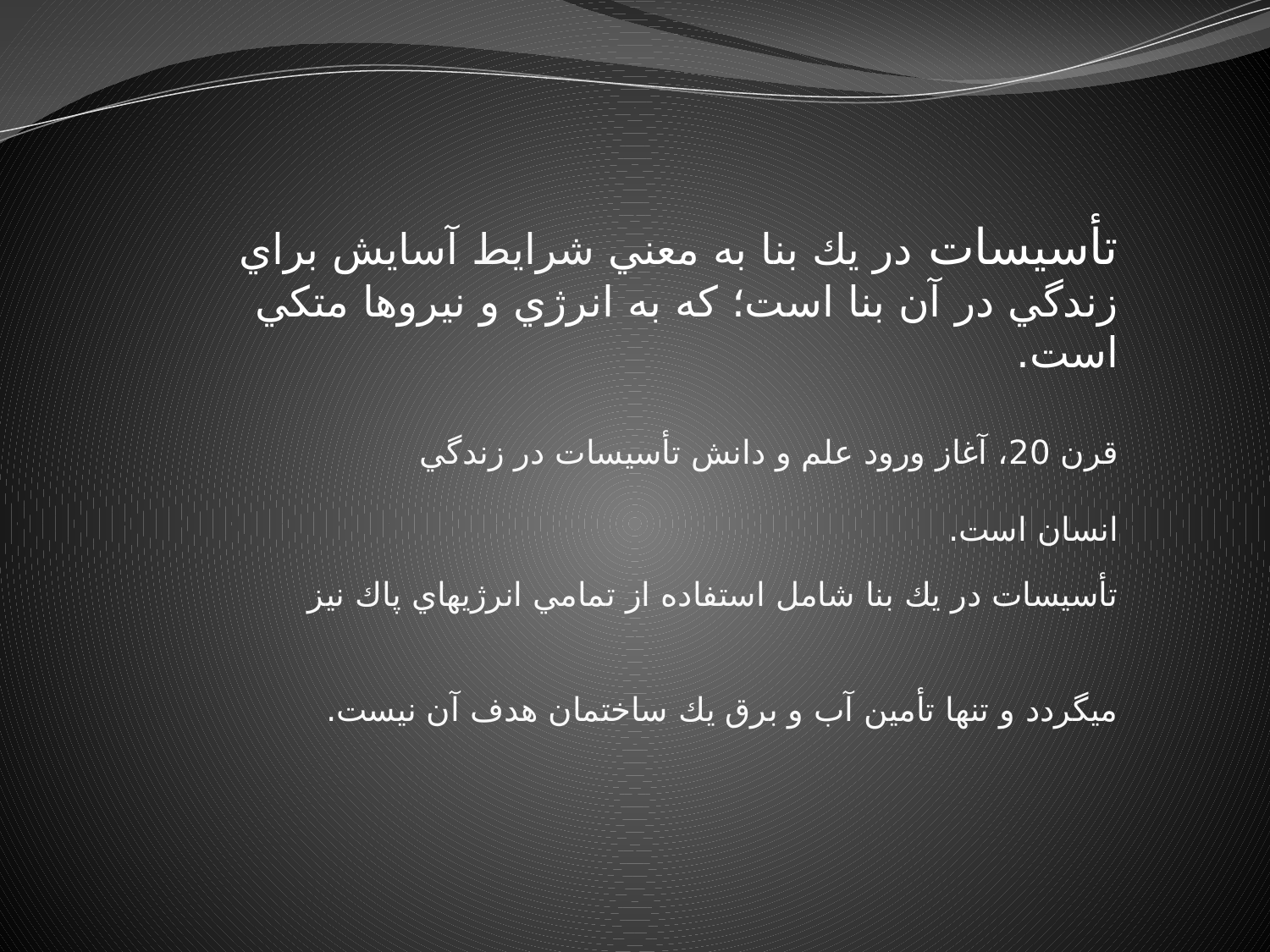

تأسيسات در يك بنا به معني شرايط آسايش براي زندگي در آن بنا است؛ كه به انرژي و نيروها متكي است.
قرن 20، آغاز ورود علم و دانش تأسيسات در زندگي انسان است.
تأسيسات در يك بنا شامل استفاده از تمامي انرژي‏هاي پاك نيز مي‏گردد و تنها تأمين آب و برق يك ساختمان هدف آن نيست.